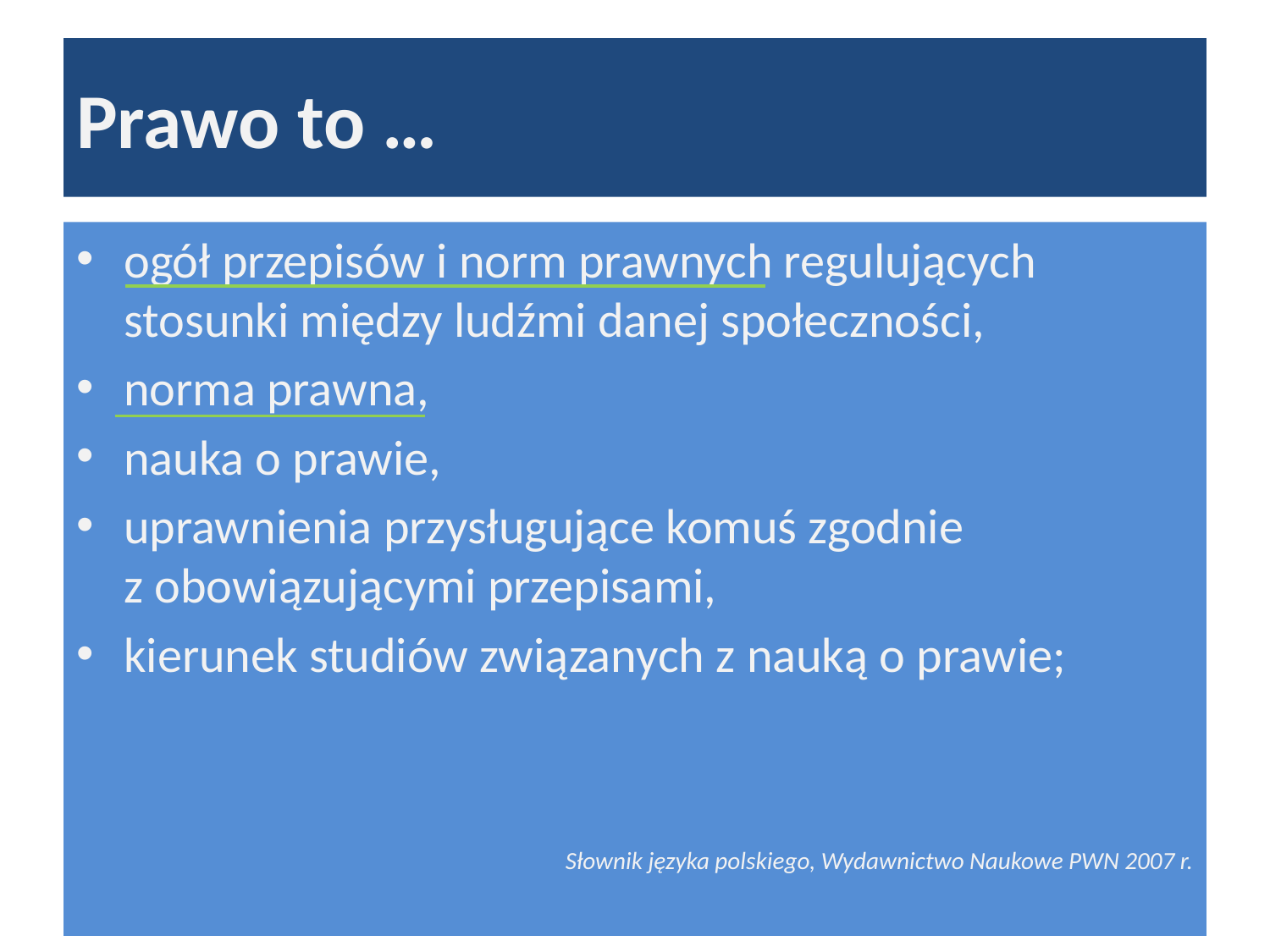

# Prawo to …
ogół przepisów i norm prawnych regulujących stosunki między ludźmi danej społeczności,
norma prawna,
nauka o prawie,
uprawnienia przysługujące komuś zgodnie
z obowiązującymi przepisami,
kierunek studiów związanych z nauką o prawie;

Słownik języka polskiego, Wydawnictwo Naukowe PWN 2007 r.